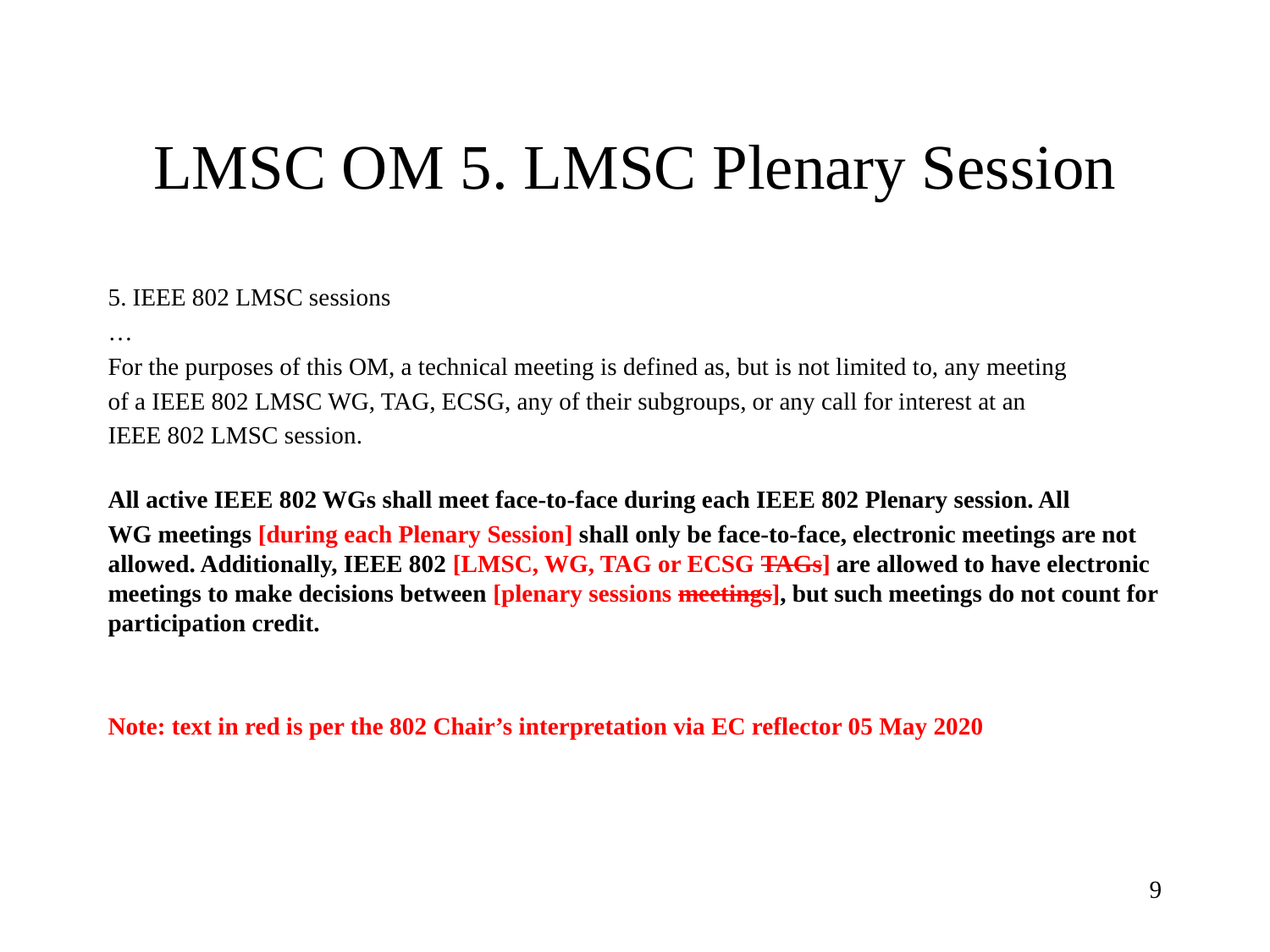

# LMSC OM 5. LMSC Plenary Session
5. IEEE 802 LMSC sessions
…
For the purposes of this OM, a technical meeting is defined as, but is not limited to, any meeting
of a IEEE 802 LMSC WG, TAG, ECSG, any of their subgroups, or any call for interest at an
IEEE 802 LMSC session.
All active IEEE 802 WGs shall meet face-to-face during each IEEE 802 Plenary session. All
WG meetings [during each Plenary Session] shall only be face-to-face, electronic meetings are not allowed. Additionally, IEEE 802 [LMSC, WG, TAG or ECSG TAGs] are allowed to have electronic meetings to make decisions between [plenary sessions meetings], but such meetings do not count for participation credit.

Note: text in red is per the 802 Chair’s interpretation via EC reflector 05 May 2020
9